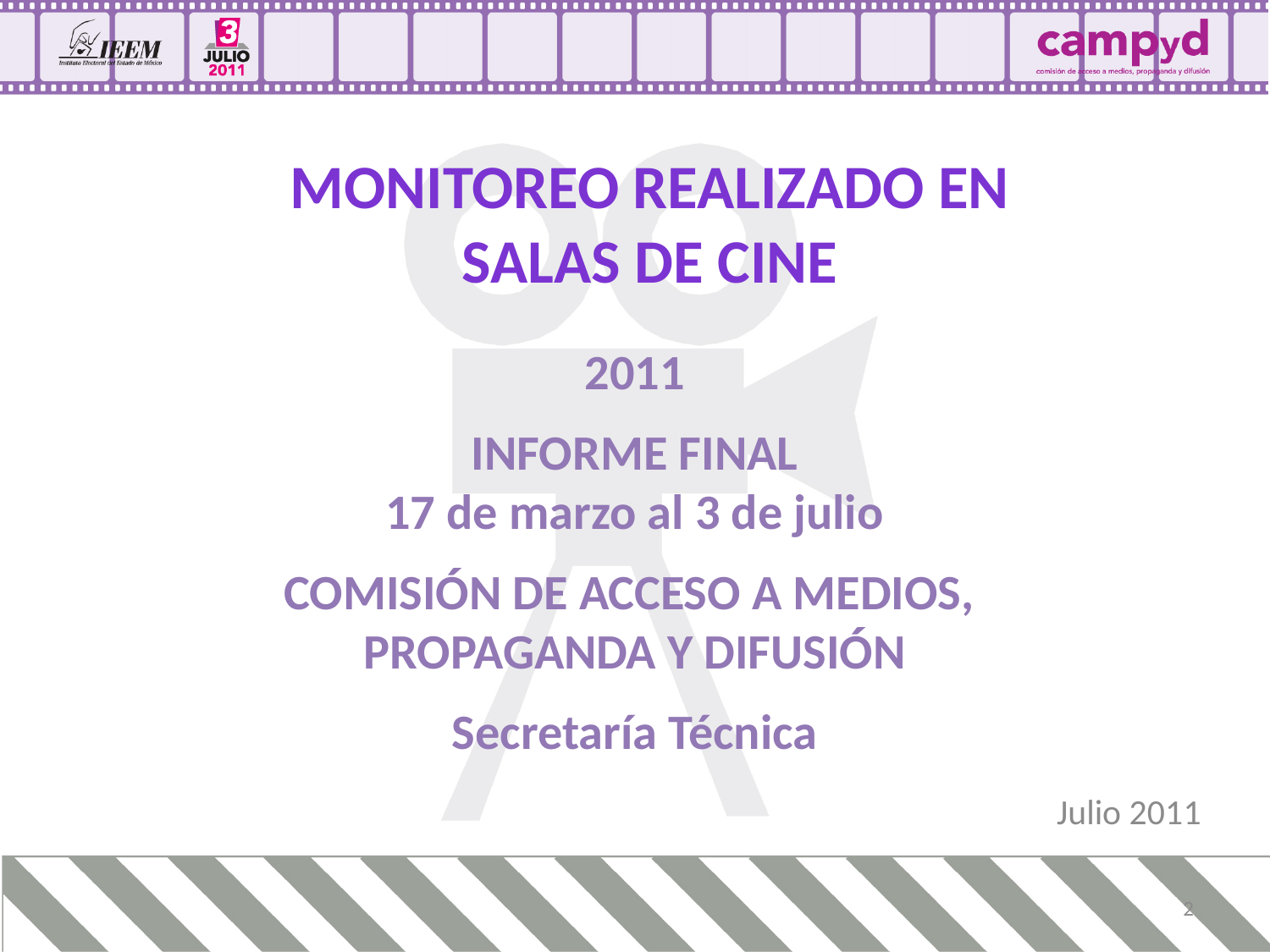

MONITOREO REALIZADO EN SALAS DE CINE
# 2011 INFORME FINAL 17 de marzo al 3 de julio COMISIÓN DE ACCESO A MEDIOS, PROPAGANDA Y DIFUSIÓN Secretaría Técnica
Julio 2011
2